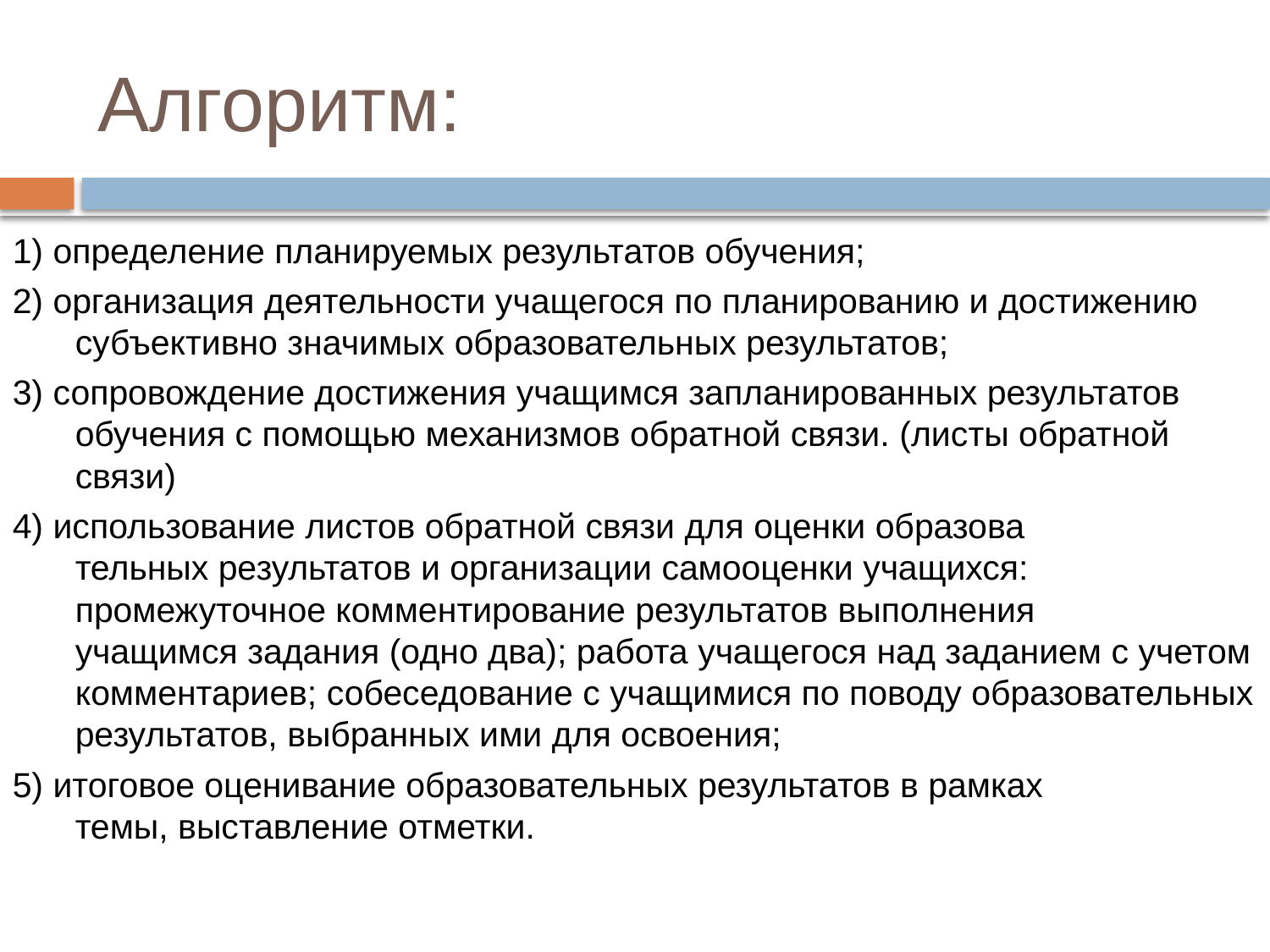

# Алгоритм:
1) определение планируемых результатов обучения;
2) организация деятельности учащегося по планированию и достижению субъективно значимых образовательных результатов;
3) сопровождение достижения учащимся запланированных результатов обучения с помощью механизмов обратной связи. (листы обратной связи)
4) использование листов обратной связи для оценки образова
тельных результатов и организации самооценки учащихся:
промежуточное комментирование результатов выполнения
учащимся задания (одно два); работа учащегося над заданием с учетом комментариев; собеседование с учащимися по поводу образовательных результатов, выбранных ими для освоения;
5) итоговое оценивание образовательных результатов в рамках
темы, выставление отметки.